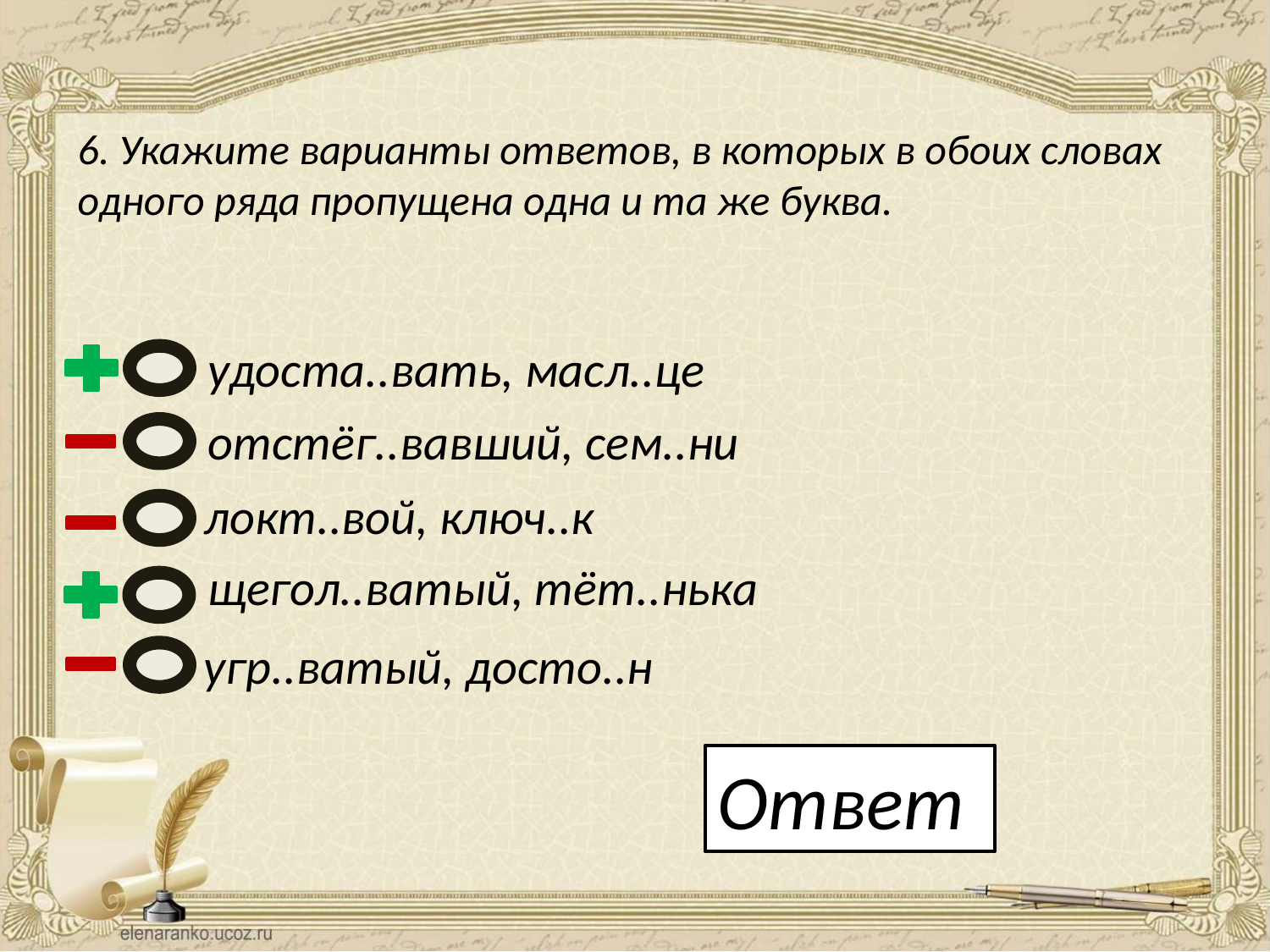

6. Укажите варианты ответов, в которых в обоих словах одного ряда пропущена одна и та же буква.
удоста..вать, масл..це

отстёг..вавший, сем..ни

локт..вой, ключ..к

щегол..ватый, тёт..нька

угр..ватый, досто..н

Ответ